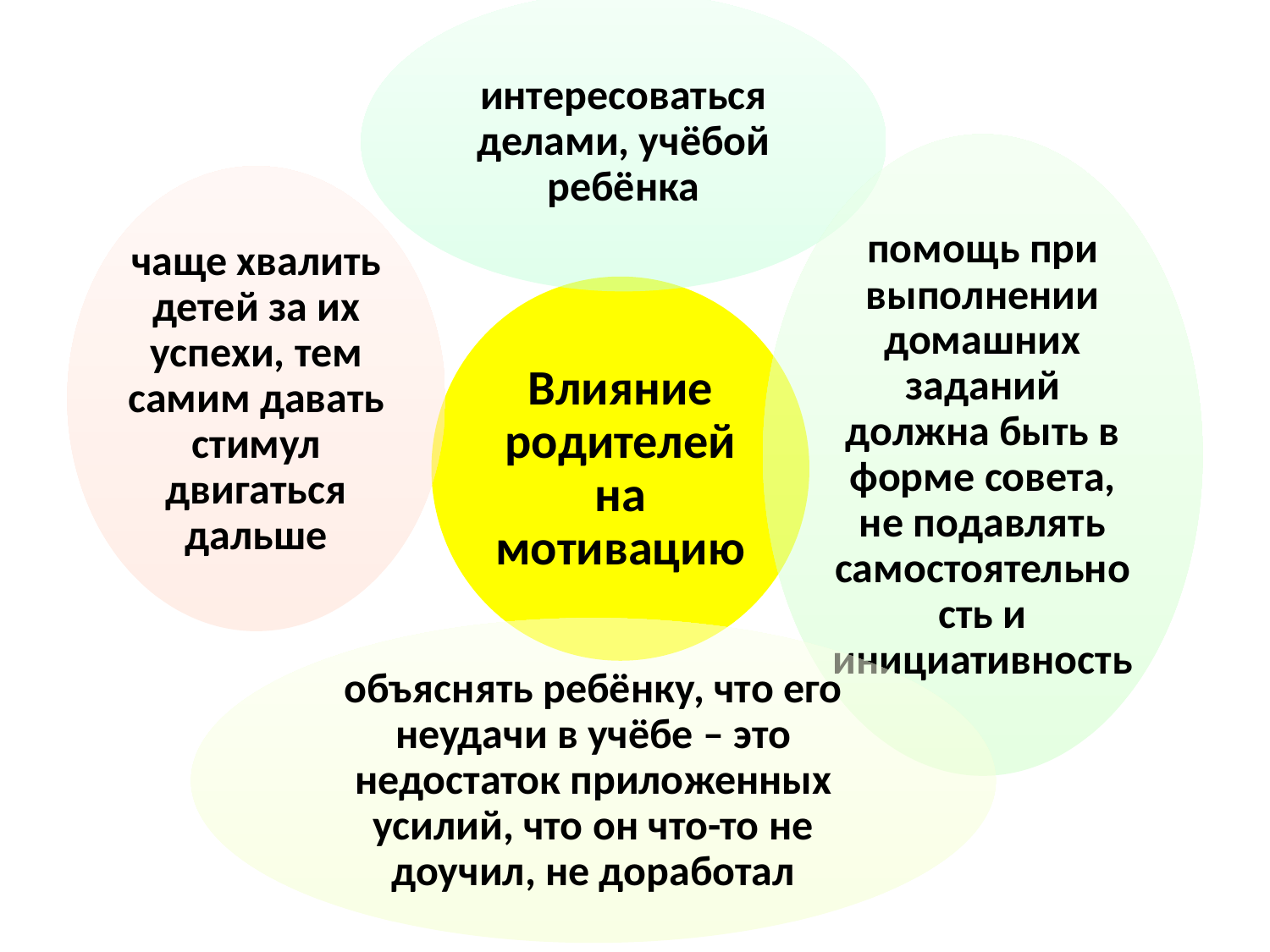

Влияние родителей на мотивацию
интересоваться делами, учёбой ребёнка
помощь при выполнении домашних заданий должна быть в форме совета, не подавлять самостоятельность и инициативность
объяснять ребёнку, что его неудачи в учёбе – это недостаток приложенных усилий, что он что-то не доучил, не доработал
чаще хвалить детей за их успехи, тем самим давать стимул двигаться дальше